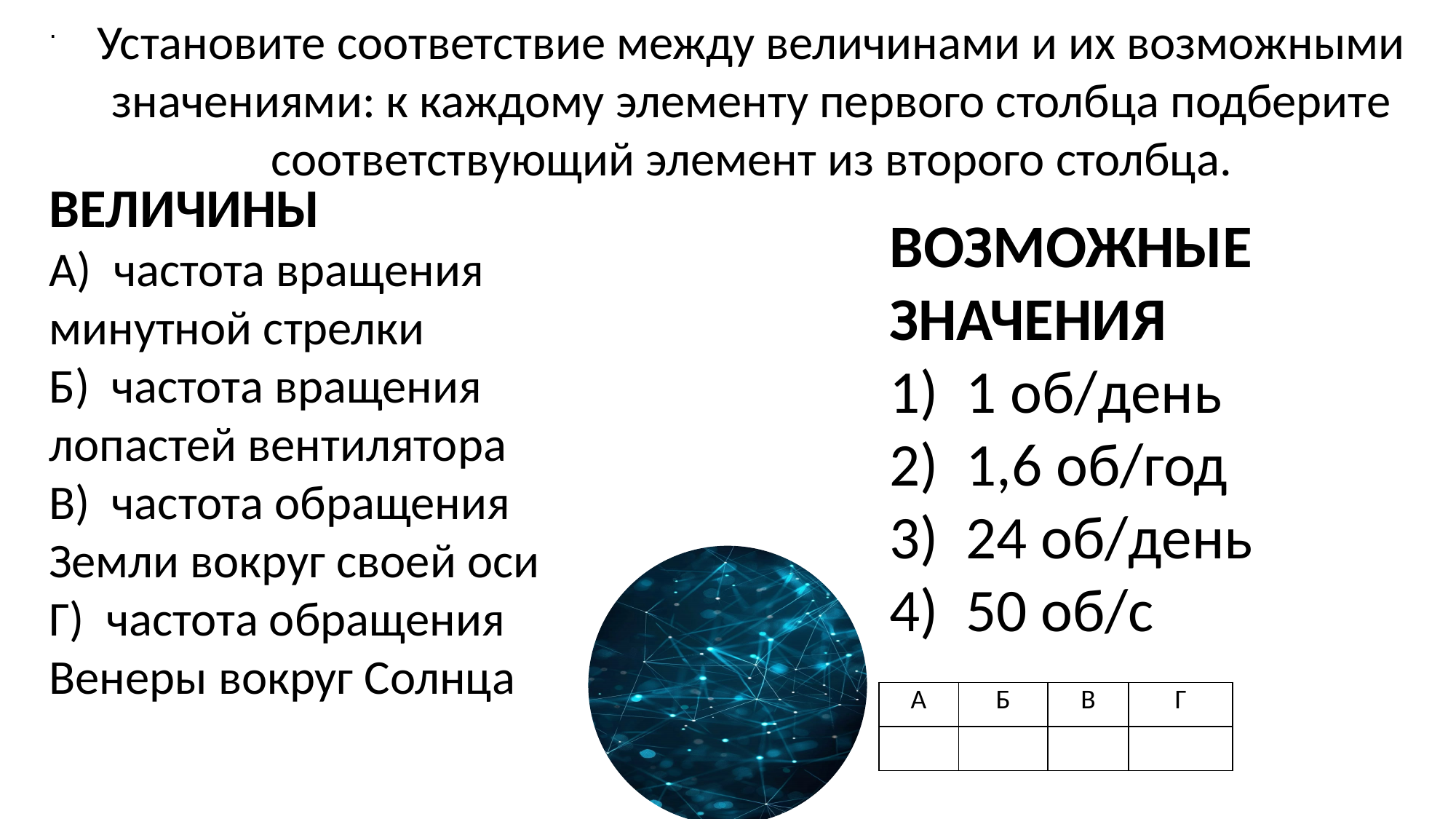

#
.
Установите соответствие между величинами и их возможными значениями: к каждому элементу первого столбца подберите соответствующий элемент из второго столбца.
ВЕЛИЧИНЫ
А)  частота вращения минутной стрелки
Б)  частота вращения лопастей вентилятора
В)  частота обращения Земли вокруг своей оси
Г)  частота обращения Венеры вокруг Солнца
ВОЗМОЖНЫЕ ЗНАЧЕНИЯ
1)  1 об/день
2)  1,6 об/год
3)  24 об/день
4)  50 об/с

| А | Б | В | Г |
| --- | --- | --- | --- |
|  |  |  |  |